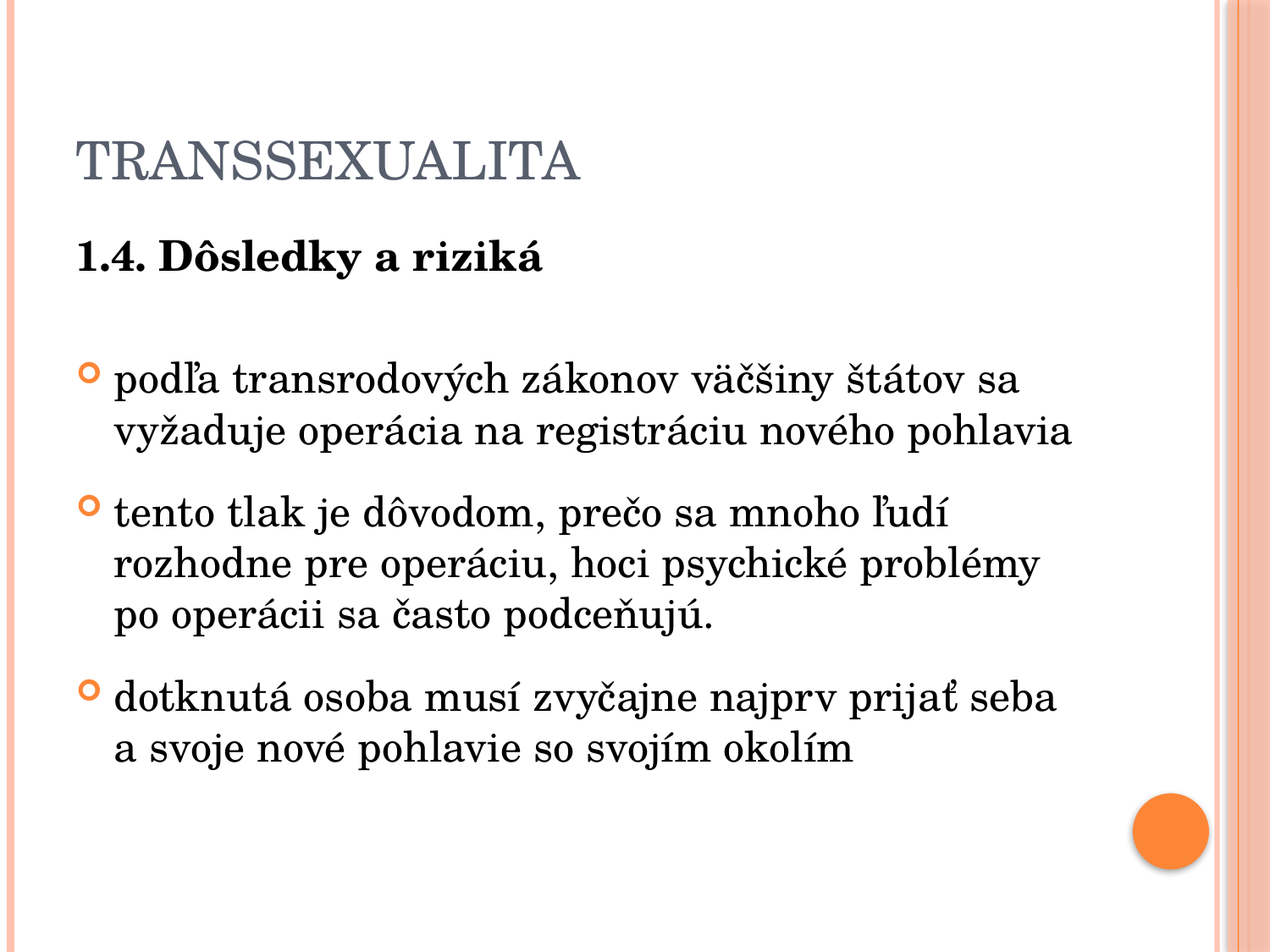

# Transsexualita
1.4. Dôsledky a riziká

podľa transrodových zákonov väčšiny štátov sa vyžaduje operácia na registráciu nového pohlavia
tento tlak je dôvodom, prečo sa mnoho ľudí rozhodne pre operáciu, hoci psychické problémy po operácii sa často podceňujú.
dotknutá osoba musí zvyčajne najprv prijať seba a svoje nové pohlavie so svojím okolím